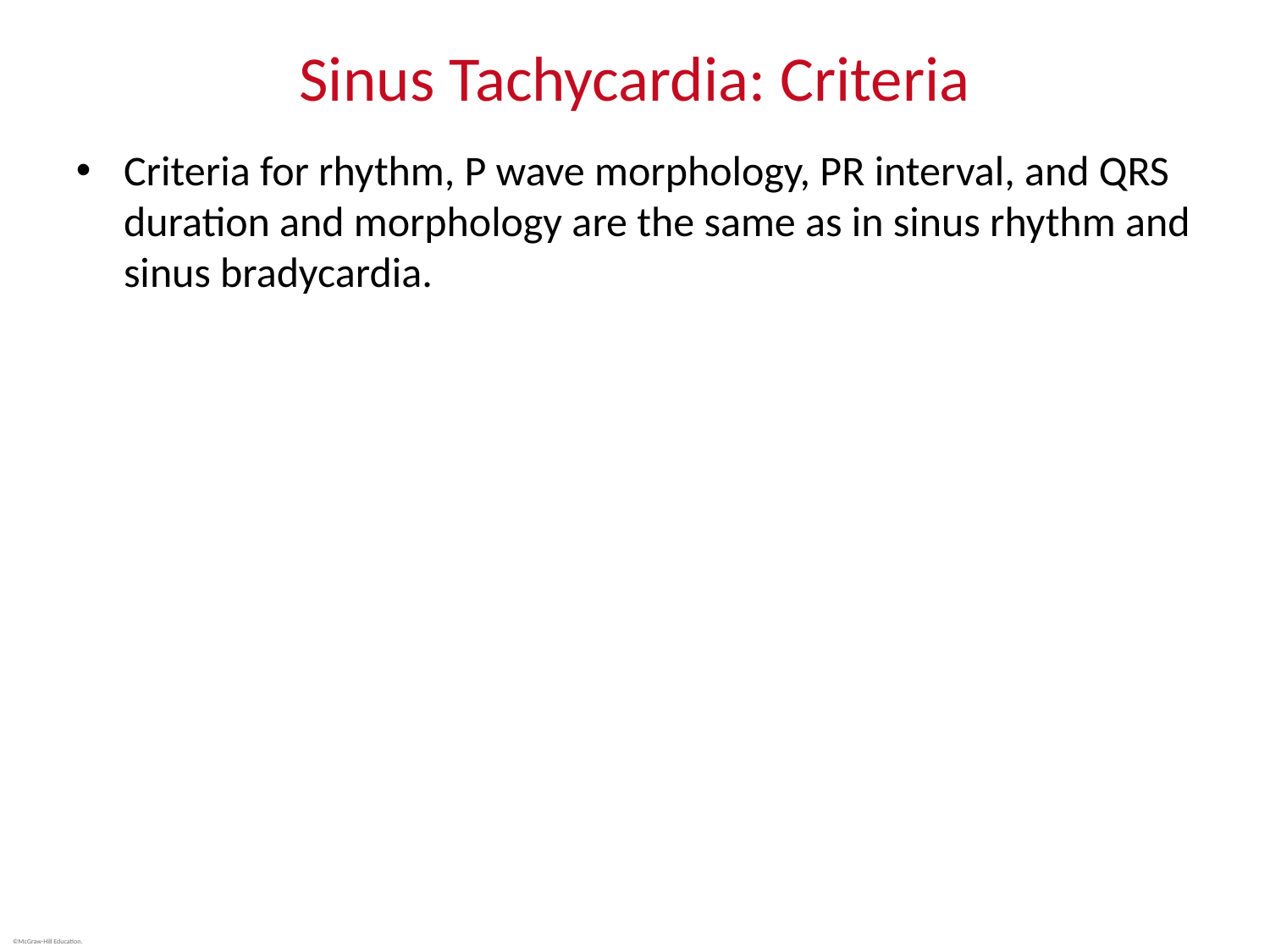

# Sinus Tachycardia: Criteria
Criteria for rhythm, P wave morphology, PR interval, and QRS duration and morphology are the same as in sinus rhythm and sinus bradycardia.